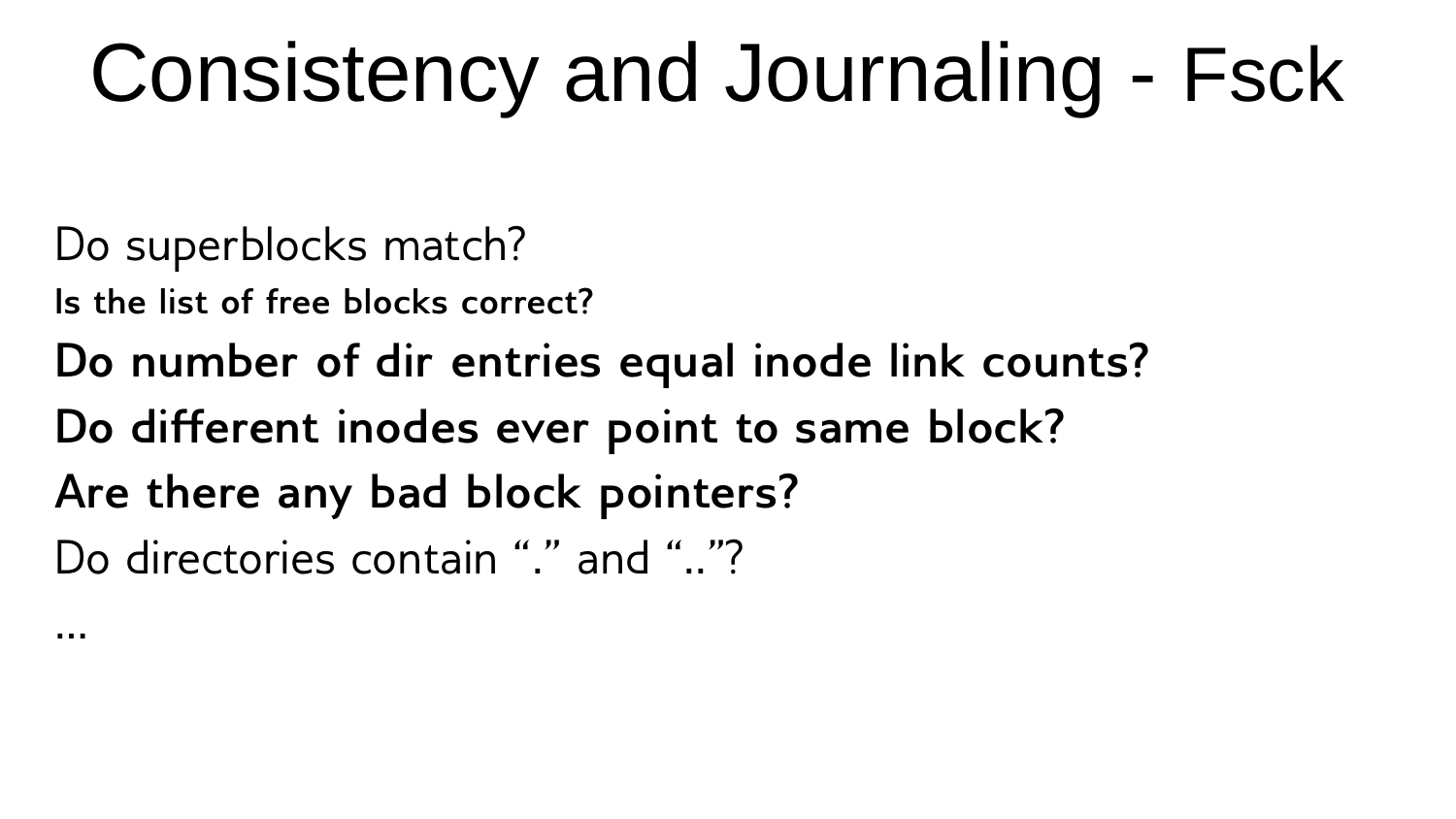

# Consistency and Journaling - Fsck
Do superblocks match?
Is the list of free blocks correct?
Do number of dir entries equal inode link counts?
Do different inodes ever point to same block?
Are there any bad block pointers?
Do directories contain “.” and “..”?
…